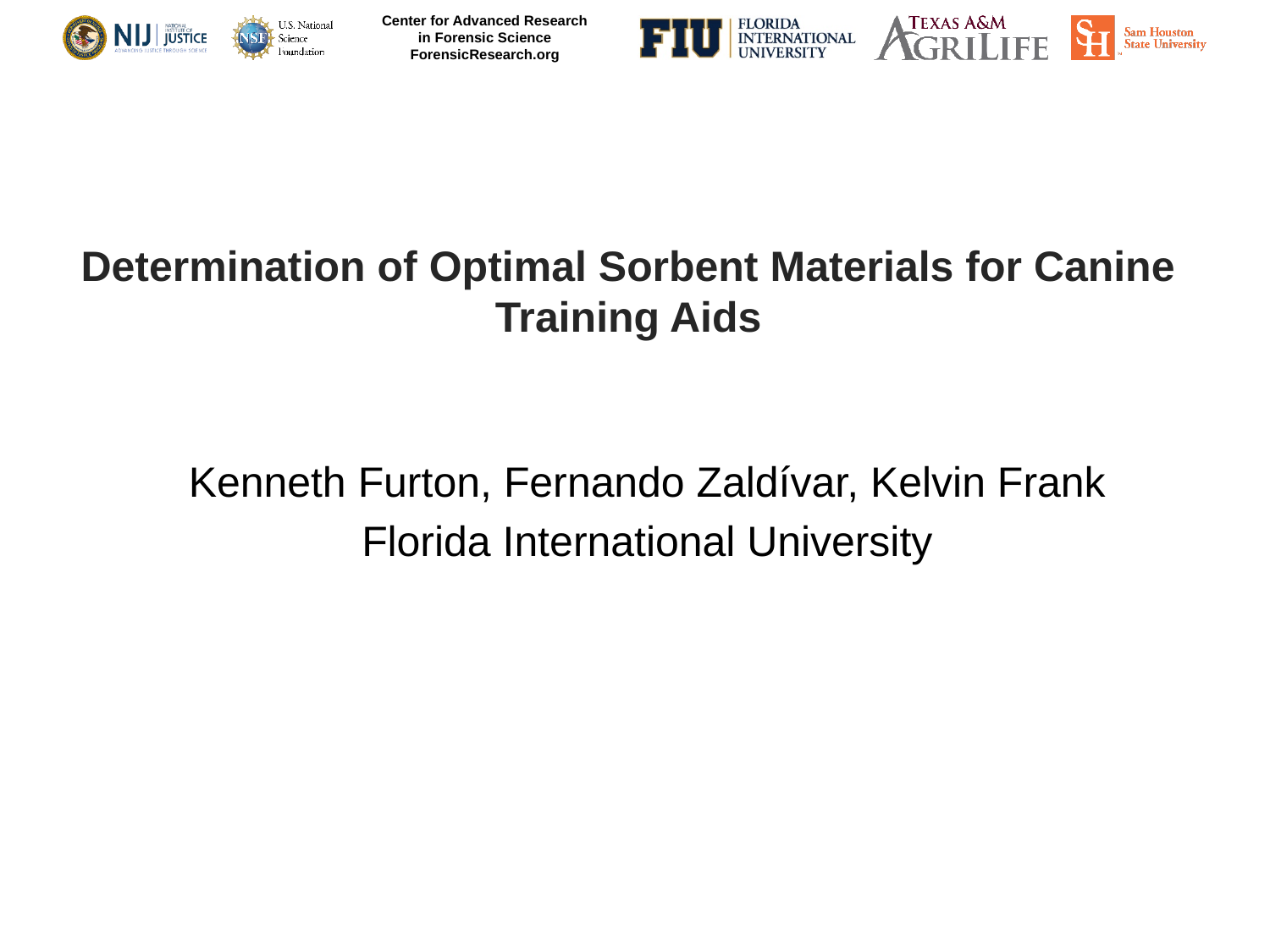

Determination of Optimal Sorbent Materials for Canine Training Aids

Kenneth Furton, Fernando Zaldívar, Kelvin Frank
Florida International University